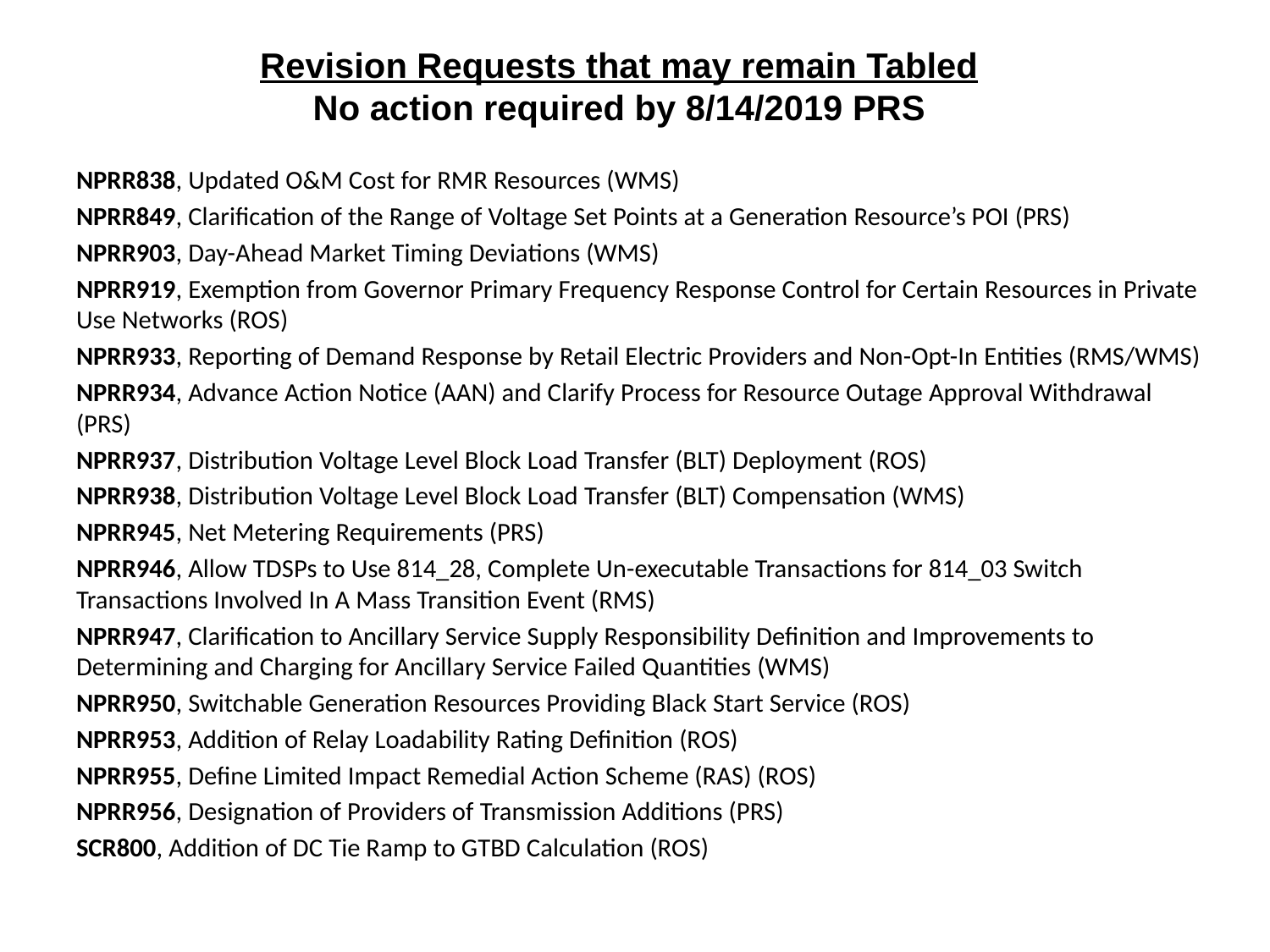

# Revision Requests that may remain Tabled No action required by 8/14/2019 PRS

NPRR838, Updated O&M Cost for RMR Resources (WMS)
NPRR849, Clarification of the Range of Voltage Set Points at a Generation Resource’s POI (PRS)
NPRR903, Day-Ahead Market Timing Deviations (WMS)
NPRR919, Exemption from Governor Primary Frequency Response Control for Certain Resources in Private Use Networks (ROS)
NPRR933, Reporting of Demand Response by Retail Electric Providers and Non-Opt-In Entities (RMS/WMS)
NPRR934, Advance Action Notice (AAN) and Clarify Process for Resource Outage Approval Withdrawal (PRS)
NPRR937, Distribution Voltage Level Block Load Transfer (BLT) Deployment (ROS)
NPRR938, Distribution Voltage Level Block Load Transfer (BLT) Compensation (WMS)
NPRR945, Net Metering Requirements (PRS)
NPRR946, Allow TDSPs to Use 814_28, Complete Un-executable Transactions for 814_03 Switch Transactions Involved In A Mass Transition Event (RMS)
NPRR947, Clarification to Ancillary Service Supply Responsibility Definition and Improvements to Determining and Charging for Ancillary Service Failed Quantities (WMS)
NPRR950, Switchable Generation Resources Providing Black Start Service (ROS)
NPRR953, Addition of Relay Loadability Rating Definition (ROS)
NPRR955, Define Limited Impact Remedial Action Scheme (RAS) (ROS)
NPRR956, Designation of Providers of Transmission Additions (PRS)
SCR800, Addition of DC Tie Ramp to GTBD Calculation (ROS)